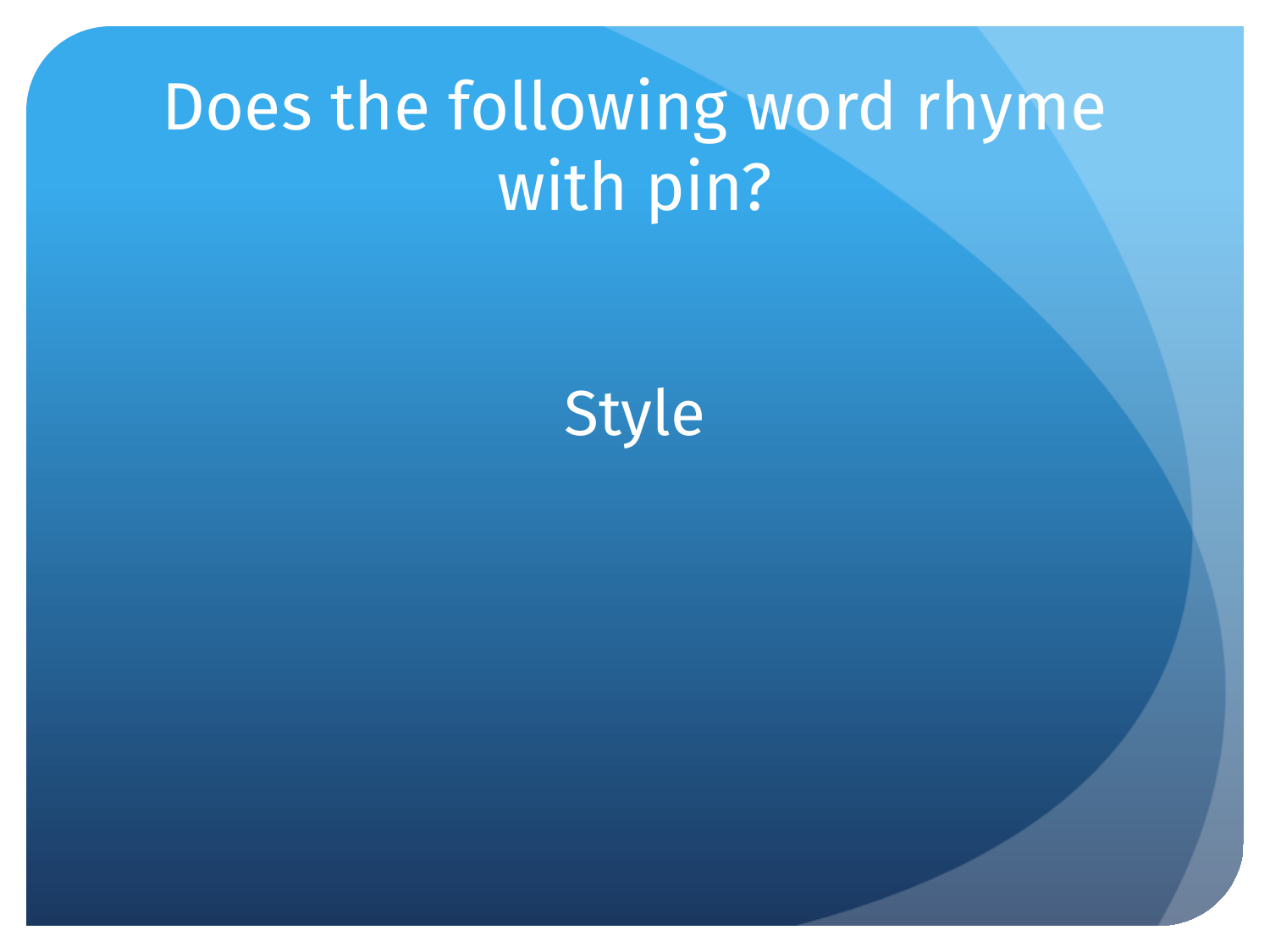

# Does the following word rhyme with pin?

Style